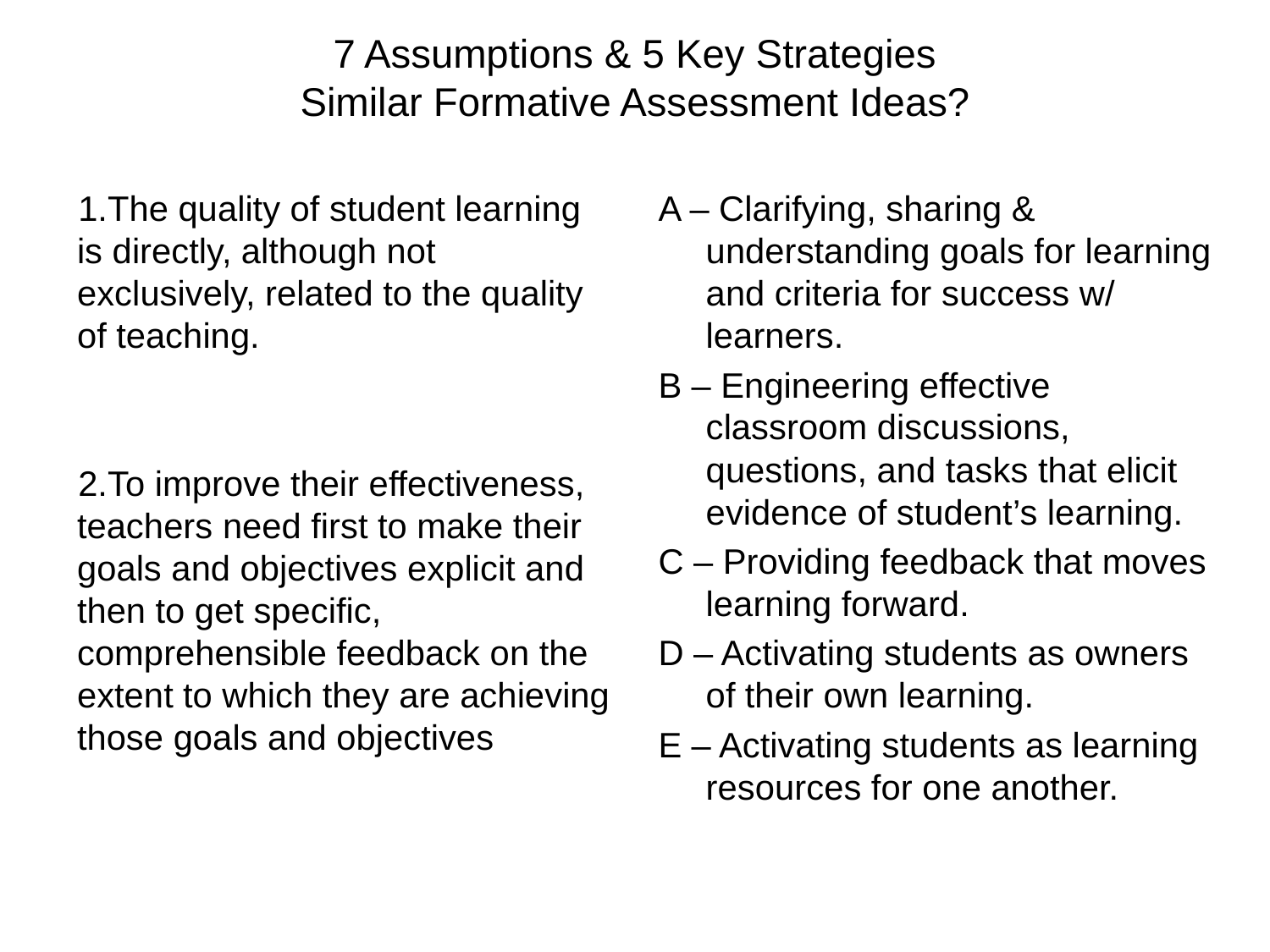

# 7 Assumptions & 5 Key Strategies Similar Formative Assessment Ideas?
The quality of student learning is directly, although not exclusively, related to the quality of teaching.

To improve their effectiveness, teachers need first to make their goals and objectives explicit and then to get specific, comprehensible feedback on the extent to which they are achieving those goals and objectives

A – Clarifying, sharing & understanding goals for learning and criteria for success w/ learners.
B – Engineering effective classroom discussions, questions, and tasks that elicit evidence of student’s learning.
C – Providing feedback that moves learning forward.
D – Activating students as owners of their own learning.
E – Activating students as learning resources for one another.